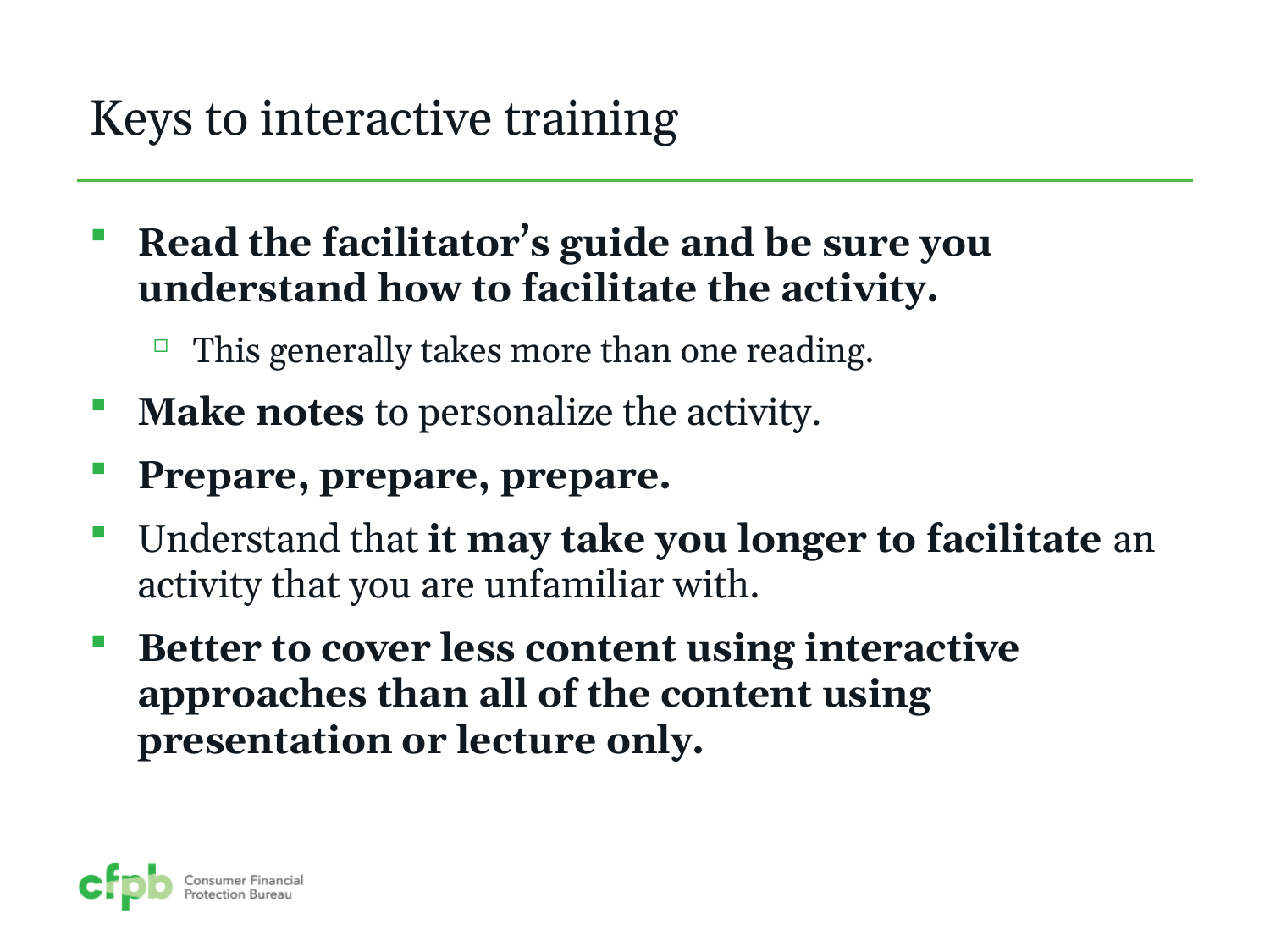

# Keys to interactive training
Read the facilitator’s guide and be sure you understand how to facilitate the activity.
This generally takes more than one reading.
Make notes to personalize the activity.
Prepare, prepare, prepare.
Understand that it may take you longer to facilitate an activity that you are unfamiliar with.
Better to cover less content using interactive approaches than all of the content using presentation or lecture only.